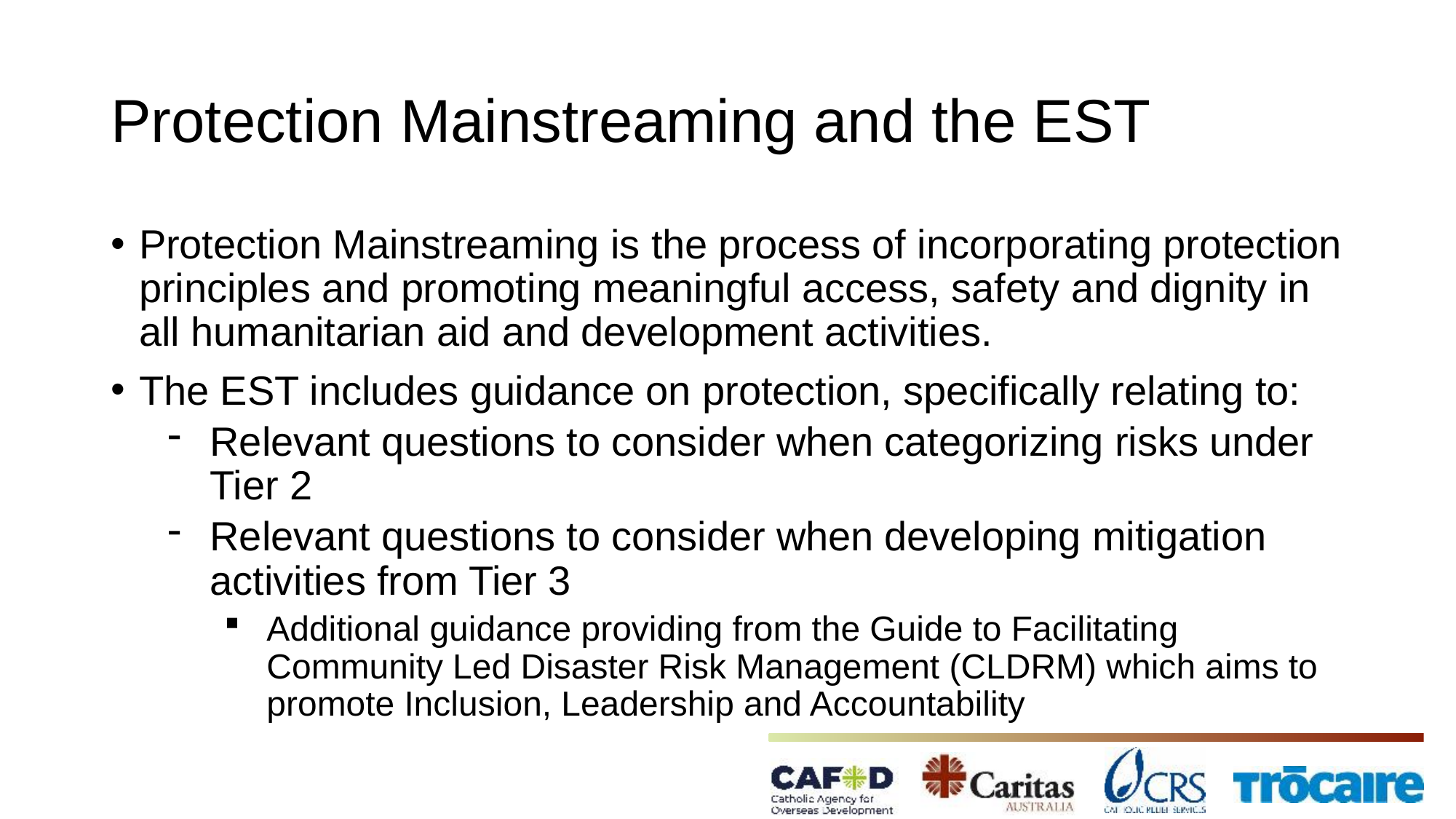

# Protection Mainstreaming and the EST
Protection Mainstreaming is the process of incorporating protection principles and promoting meaningful access, safety and dignity in all humanitarian aid and development activities.
The EST includes guidance on protection, specifically relating to:
Relevant questions to consider when categorizing risks under Tier 2
Relevant questions to consider when developing mitigation activities from Tier 3
Additional guidance providing from the Guide to Facilitating Community Led Disaster Risk Management (CLDRM) which aims to promote Inclusion, Leadership and Accountability